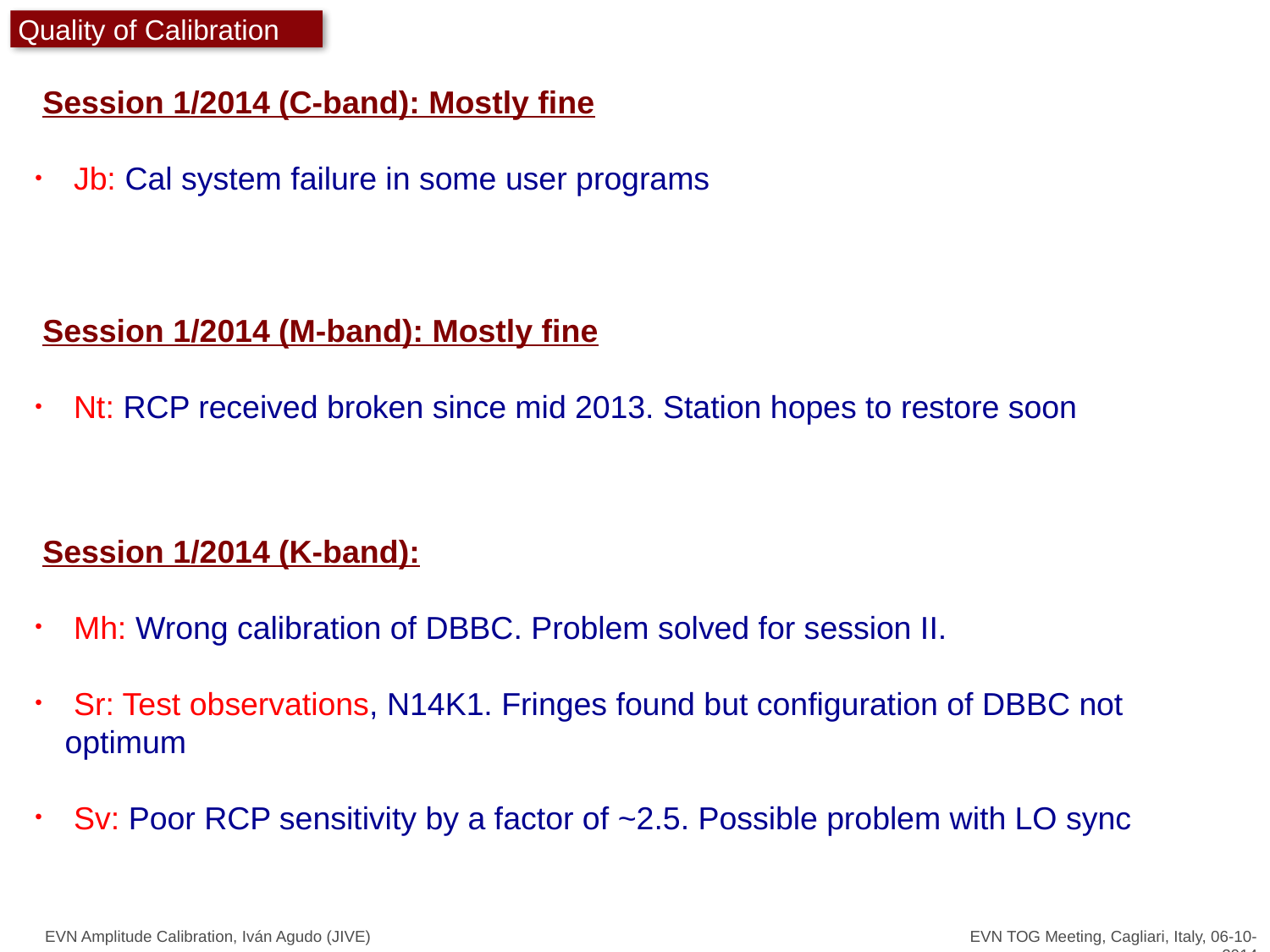

Quality of Calibration
 Session 1/2014 (C-band): Mostly fine

 Jb: Cal system failure in some user programs

 Session 1/2014 (M-band): Mostly fine

 Nt: RCP received broken since mid 2013. Station hopes to restore soon

 Session 1/2014 (K-band):

 Mh: Wrong calibration of DBBC. Problem solved for session II.

 Sr: Test observations, N14K1. Fringes found but configuration of DBBC not optimum

 Sv: Poor RCP sensitivity by a factor of ~2.5. Possible problem with LO sync
EVN Amplitude Calibration, Iván Agudo (JIVE)                                                                                                                                       EVN TOG Meeting, Cagliari, Italy, 06-10-2014